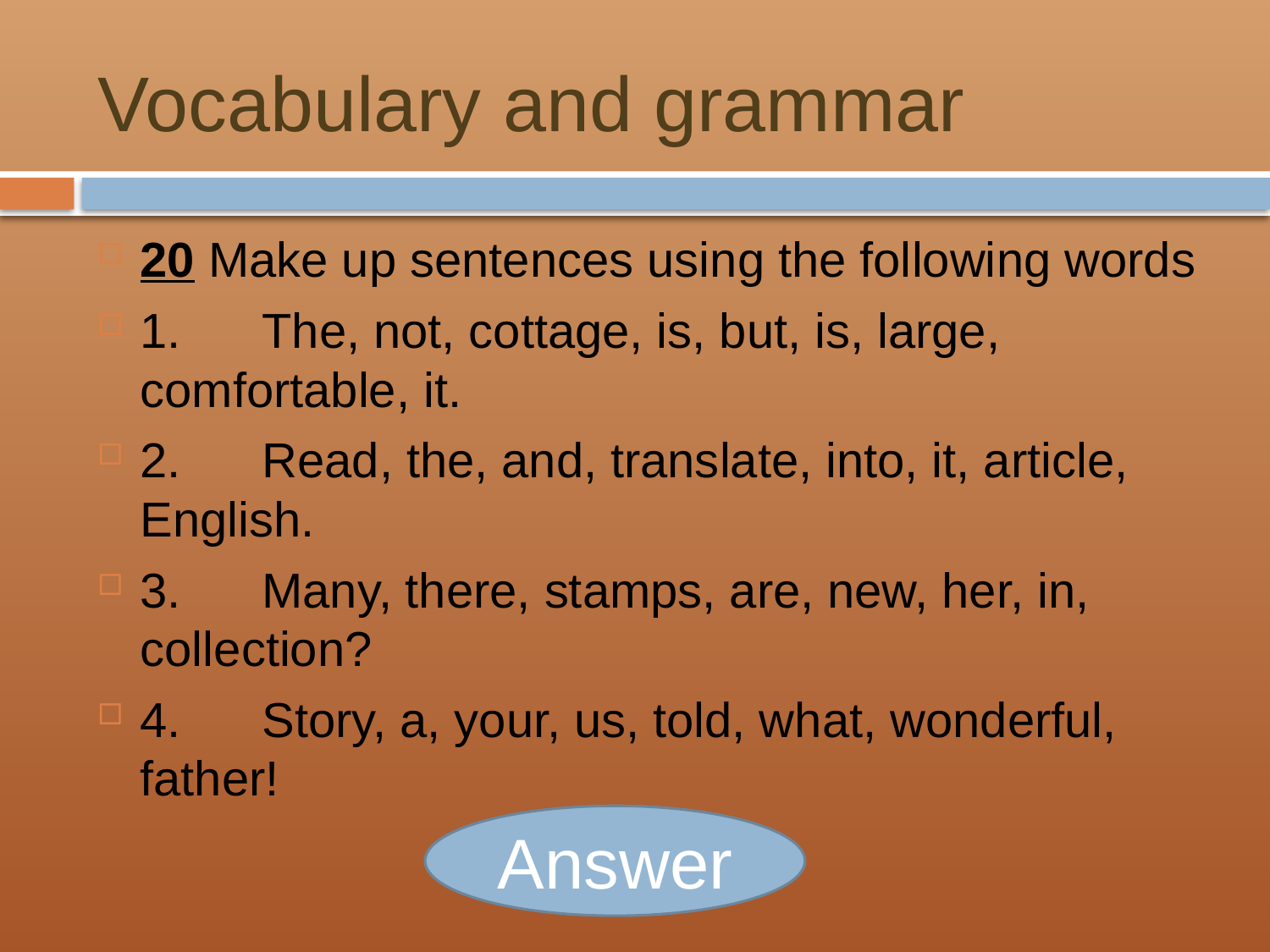

# Vocabulary and grammar
20 Make up sentences using the following words
1.	The, not, cottage, is, but, is, large, comfortable, it.
2.	Read, the, and, translate, into, it, article, English.
3.	Many, there, stamps, are, new, her, in, collection?
4.	Story, a, your, us, told, what, wonderful, father!

Answer